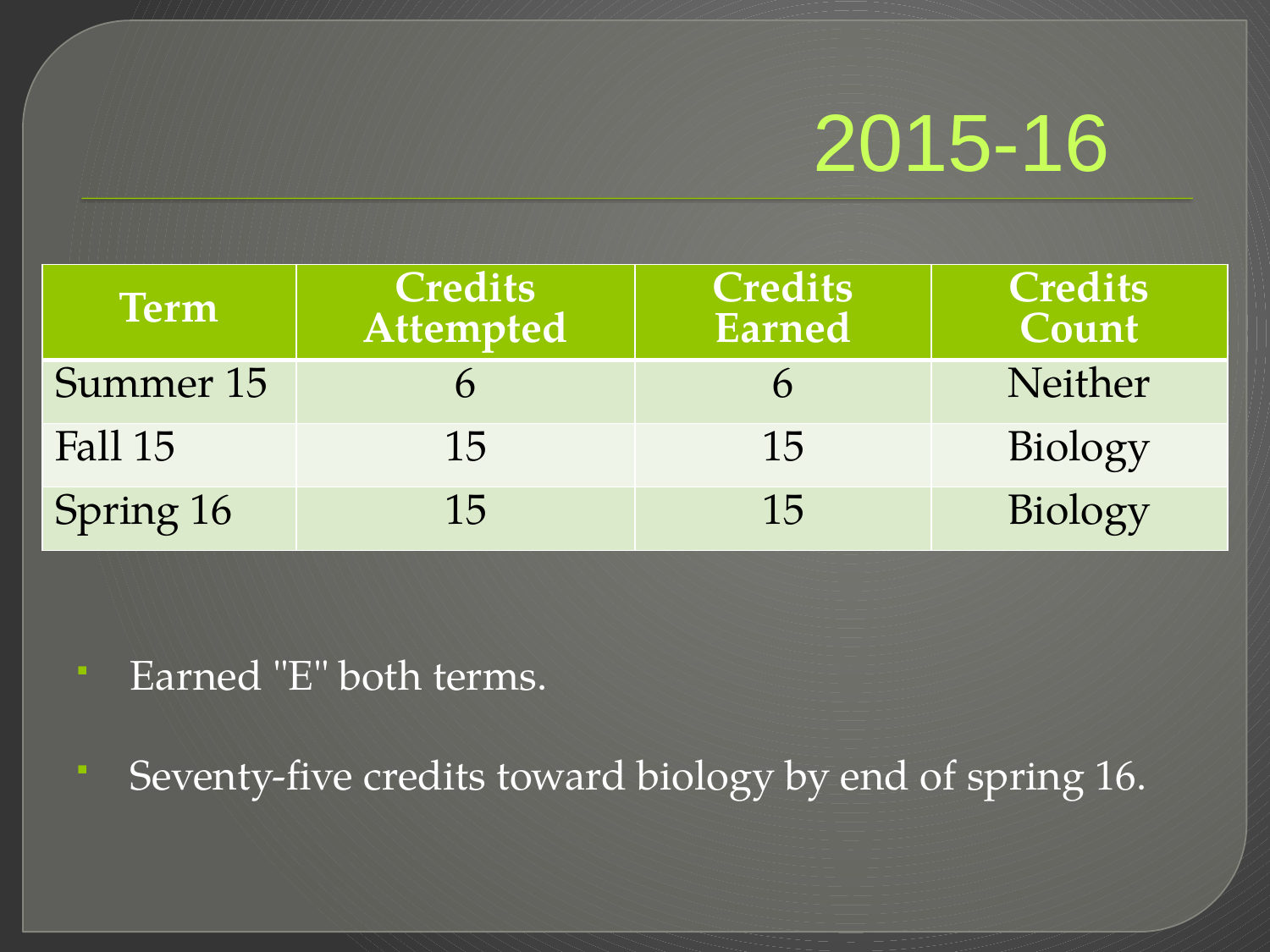

# 2015-16
| Term | Credits Attempted | Credits Earned | Credits Count |
| --- | --- | --- | --- |
| Summer 15 | 6 | 6 | Neither |
| Fall 15 | 15 | 15 | Biology |
| Spring 16 | 15 | 15 | Biology |

Earned "E" both terms.

Seventy-five credits toward biology by end of spring 16.